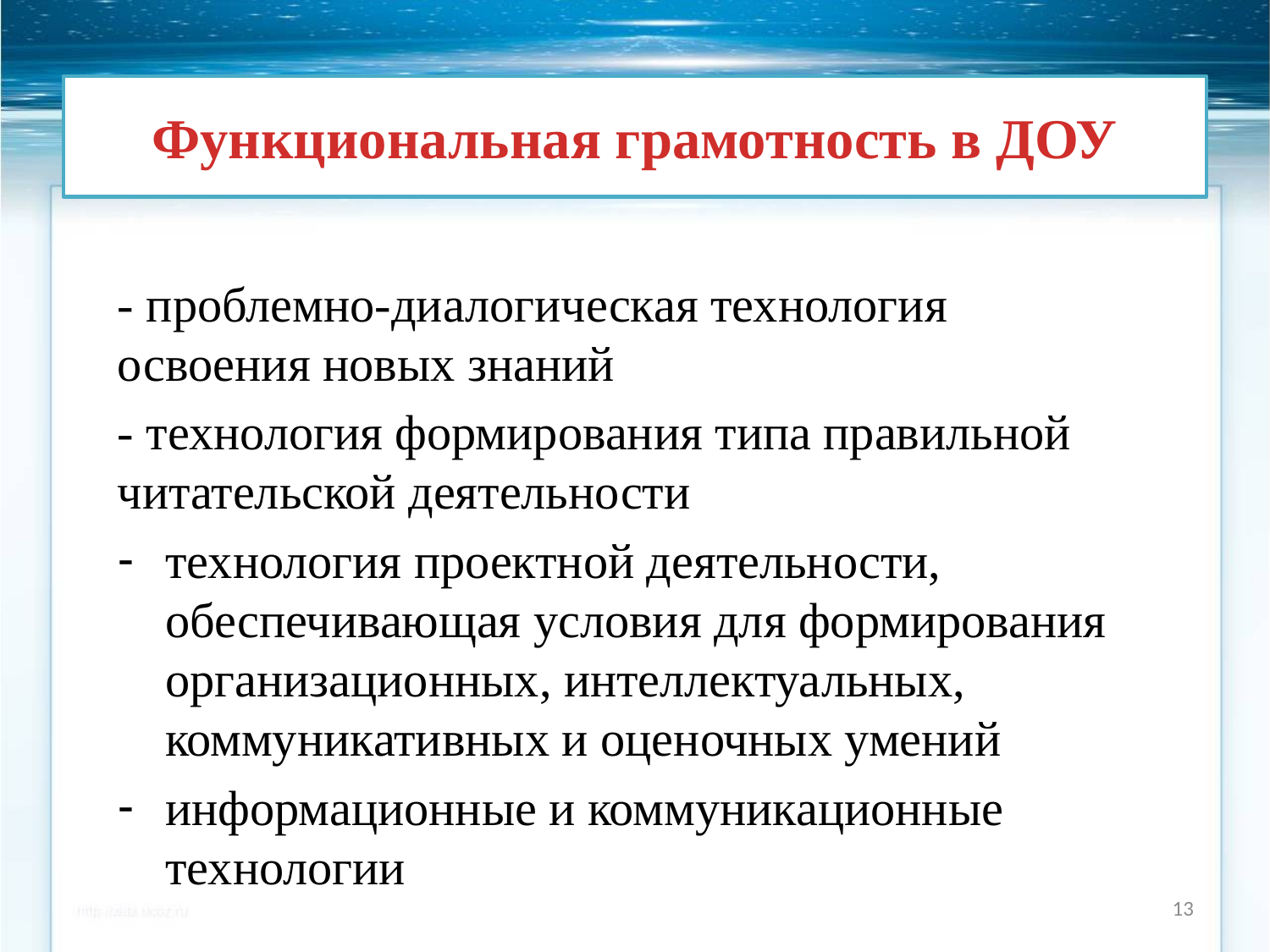

# Функциональная грамотность в ДОУ
- проблемно-диалогическая технология освоения новых знаний
- технология формирования типа правильной читательской деятельности
технология проектной деятельности, обеспечивающая условия для формирования организационных, интеллектуальных, коммуникативных и оценочных умений
информационные и коммуникационные технологии
13